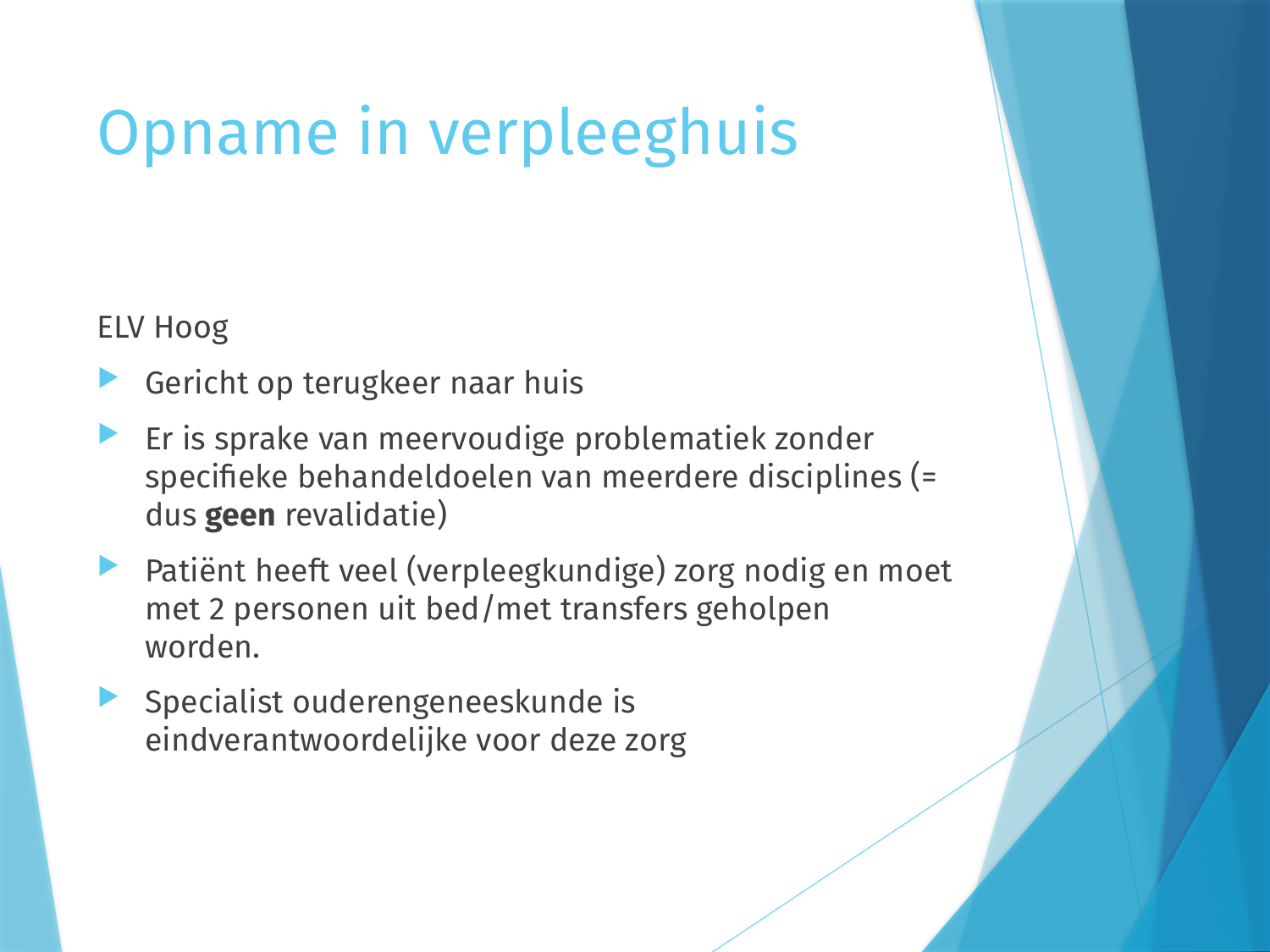

# Opname in verpleeghuis
ELV Hoog
Gericht op terugkeer naar huis
Er is sprake van meervoudige problematiek zonder specifieke behandeldoelen van meerdere disciplines (= dus geen revalidatie)
Patiënt heeft veel (verpleegkundige) zorg nodig en moet met 2 personen uit bed/met transfers geholpen worden.
Specialist ouderengeneeskunde is eindverantwoordelijke voor deze zorg